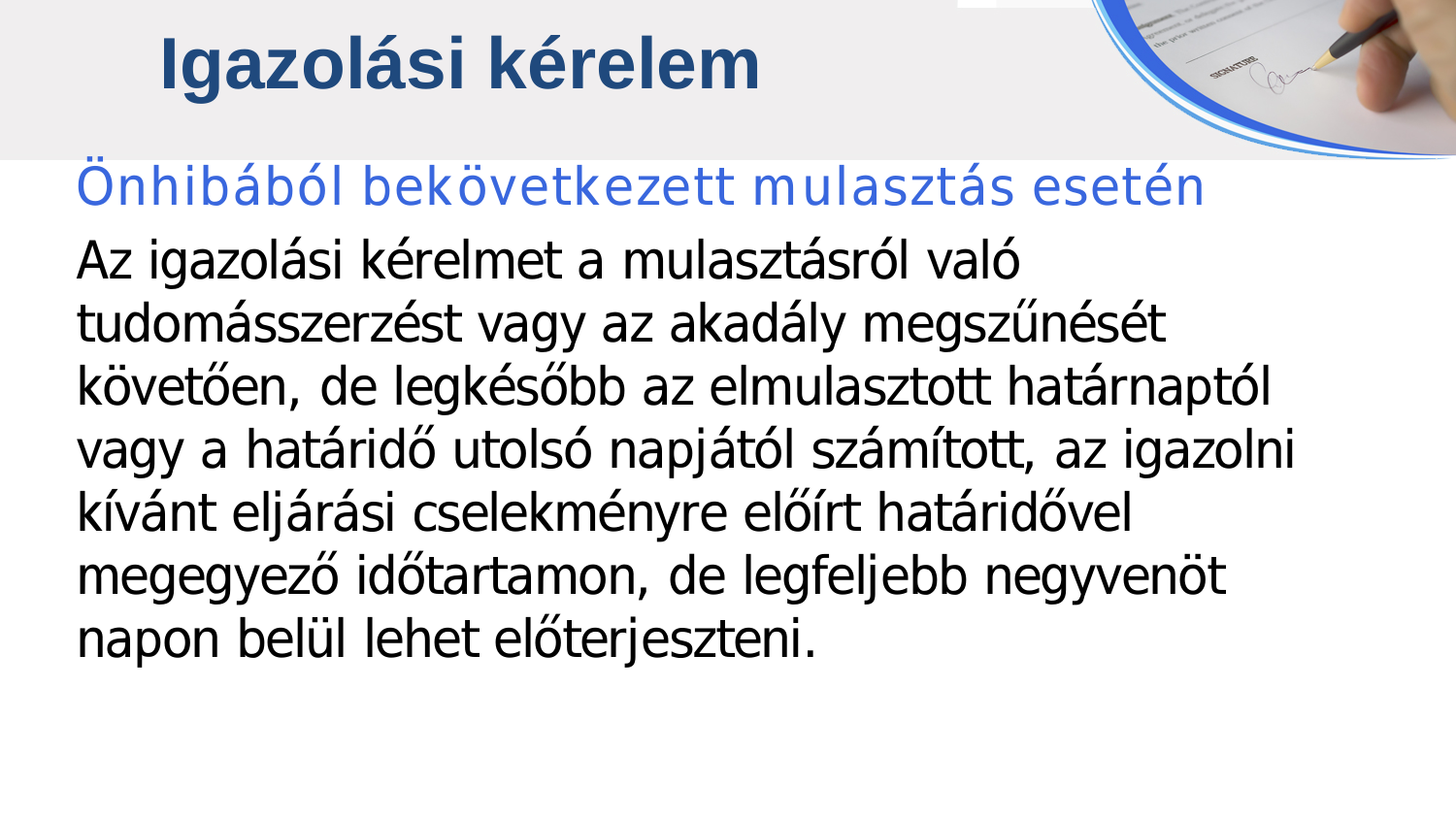

Igazolási kérelem
Önhibából bekövetkezett mulasztás esetén
Az igazolási kérelmet a mulasztásról való
tudomásszerzést vagy az akadály megszűnését
követően, de legkésőbb az elmulasztott határnaptól
vagy a határidő utolsó napjától számított, az igazolni kívánt eljárási cselekményre előírt határidővel
megegyező időtartamon, de legfeljebb negyvenöt
napon belül lehet előterjeszteni.